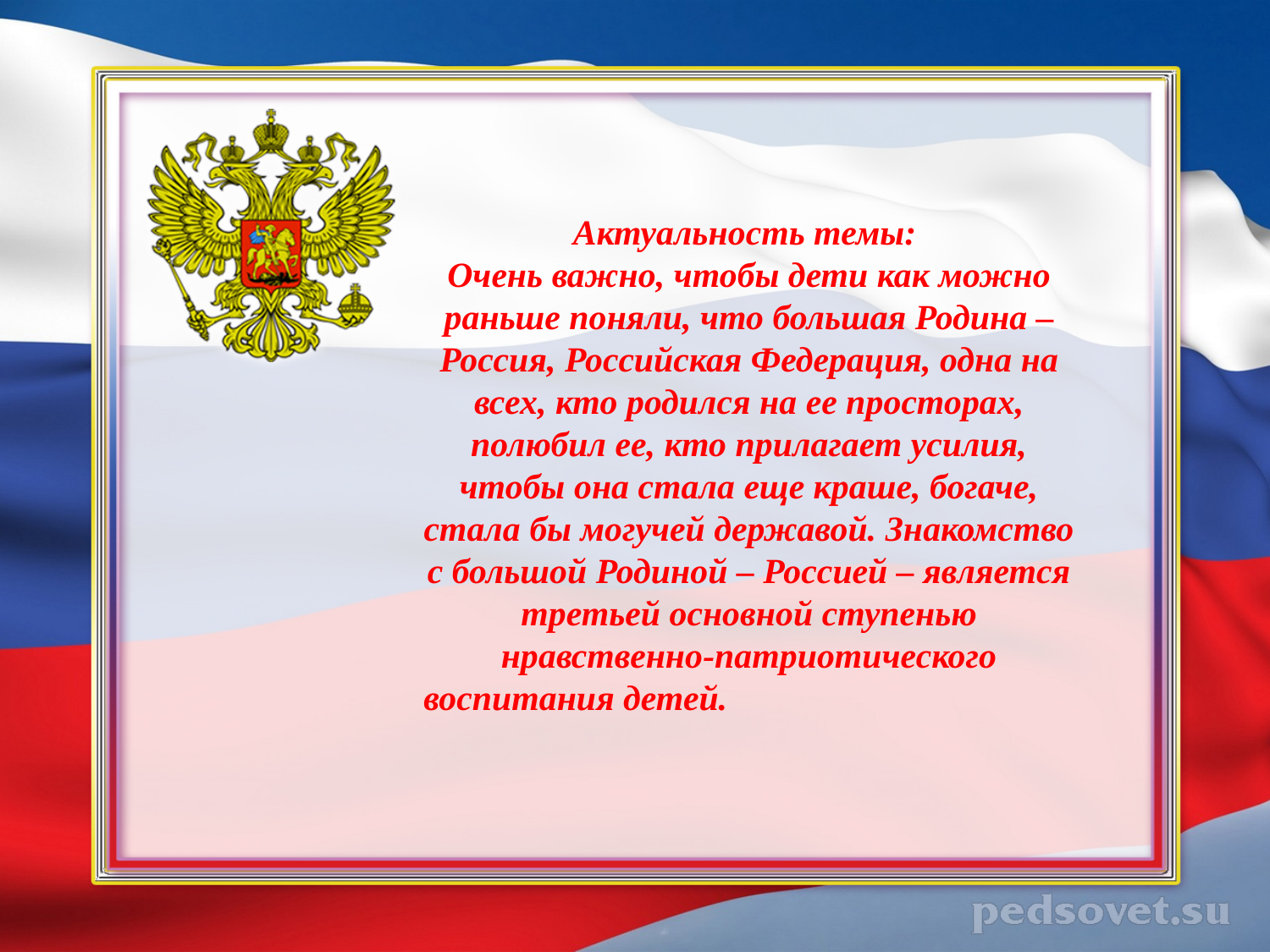

Актуальность темы:
Очень важно, чтобы дети как можно раньше поняли, что большая Родина – Россия, Российская Федерация, одна на всех, кто родился на ее просторах, полюбил ее, кто прилагает усилия, чтобы она стала еще краше, богаче, стала бы могучей державой. Знакомство с большой Родиной – Россией – является третьей основной ступенью нравственно-патриотического воспитания детей.